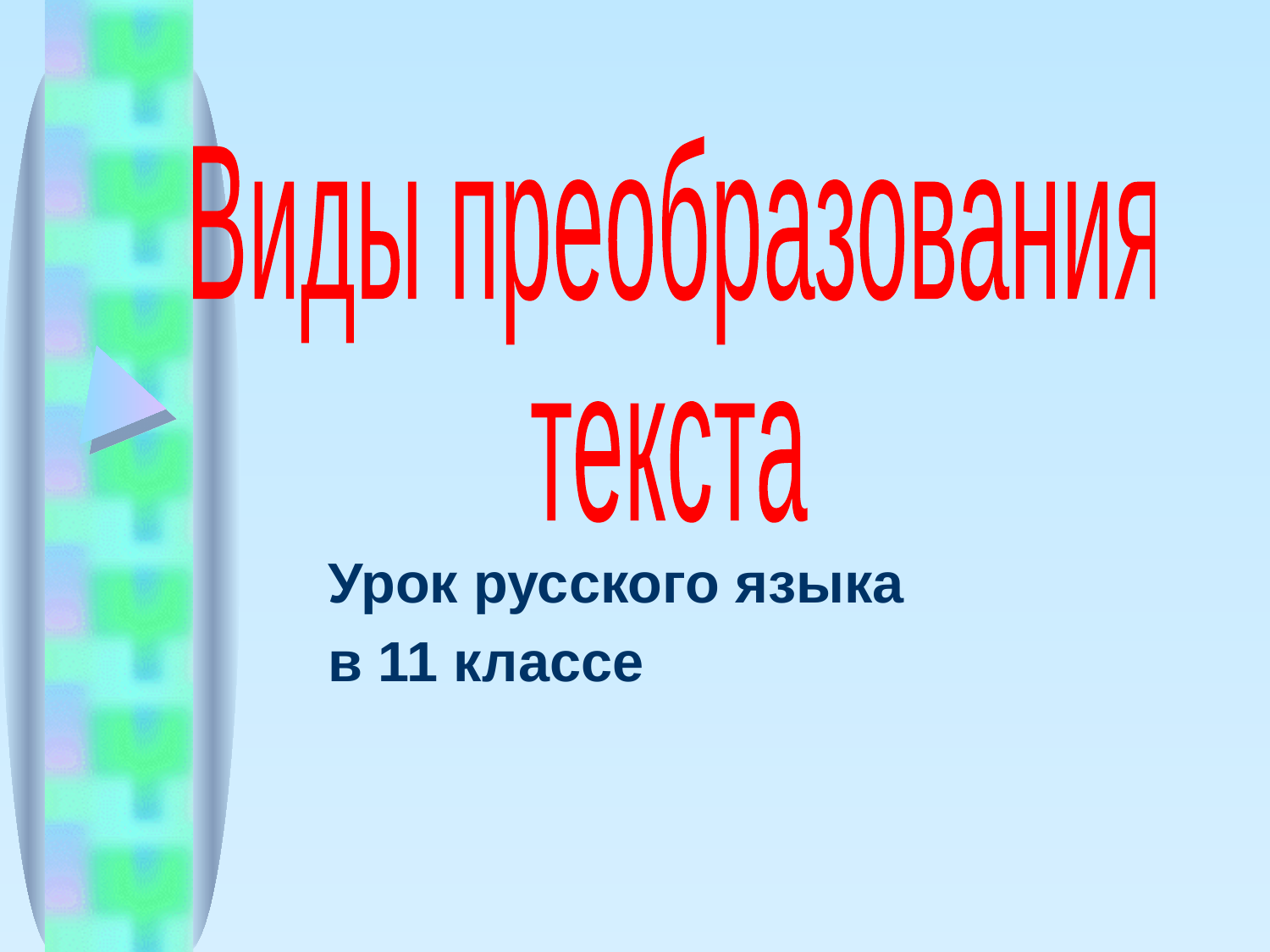

Виды преобразования
текста
#
Урок русского языка
в 11 классе